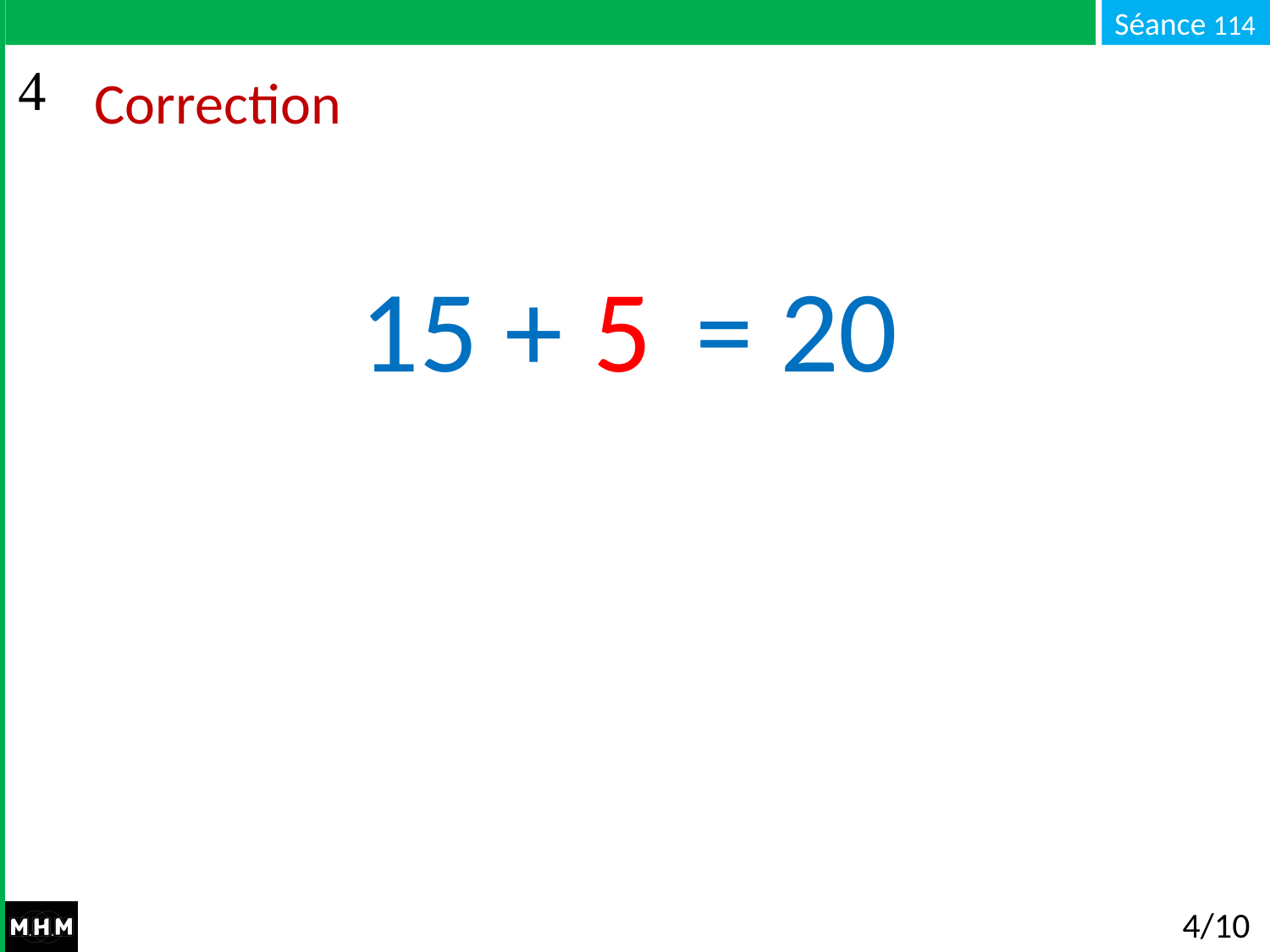

# Correction
15 + … = 20
5
4/10